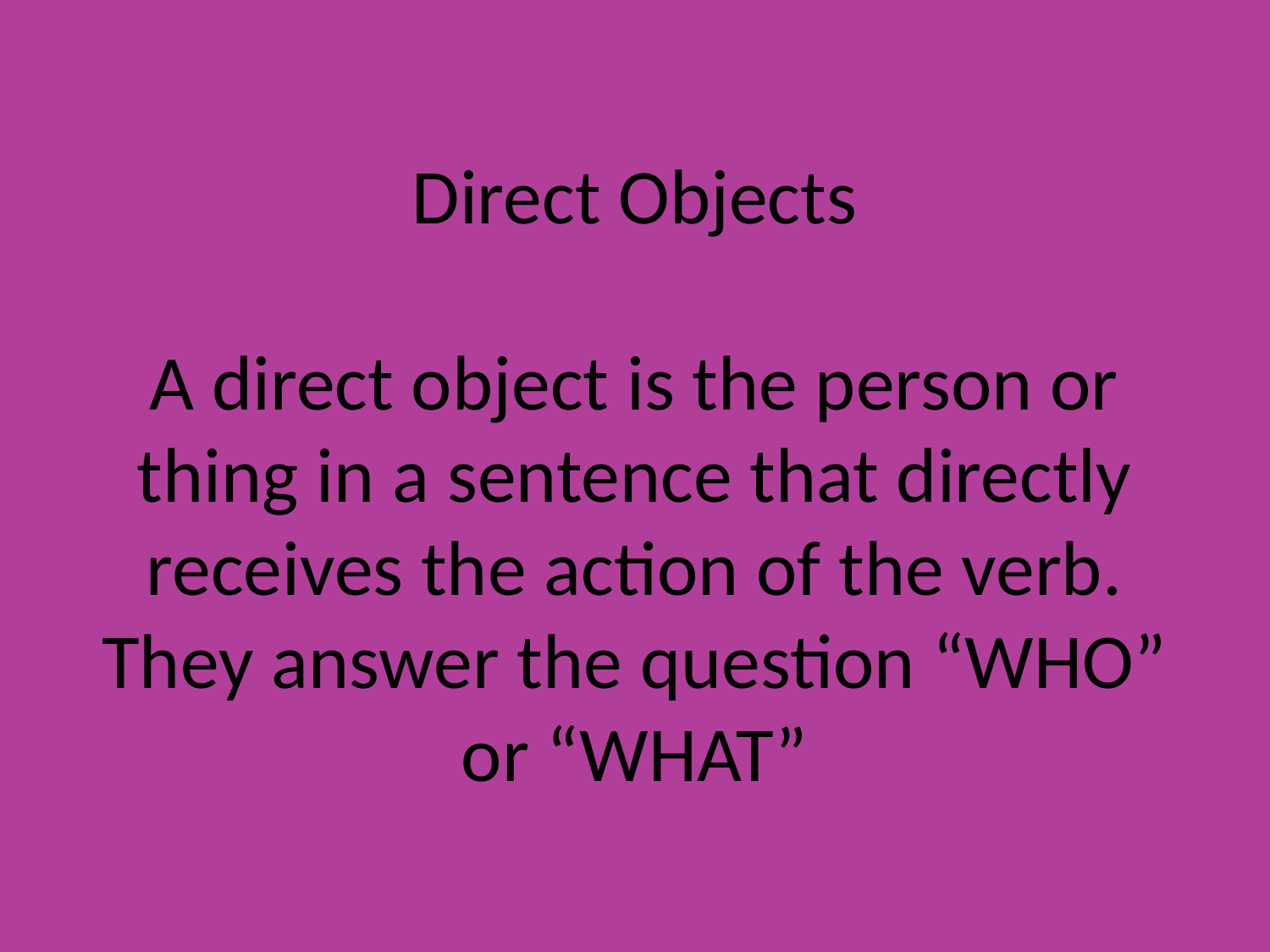

# Direct Objects A direct object is the person or thing in a sentence that directly receives the action of the verb. They answer the question “WHO” or “WHAT”